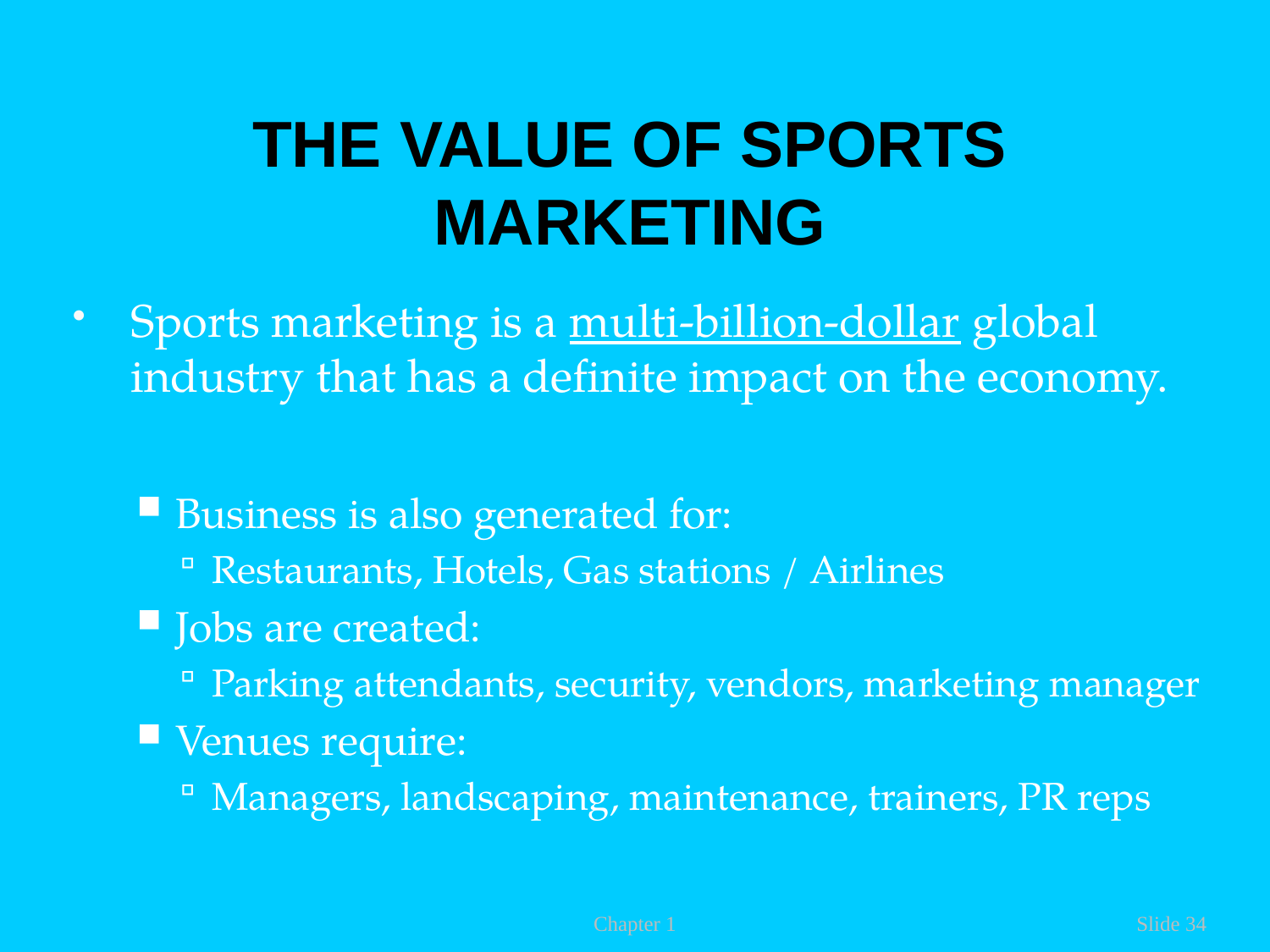

# THE VALUE OF SPORTS MARKETING
Sports marketing is a multi-billion-dollar global industry that has a definite impact on the economy.

Business is also generated for:
Restaurants, Hotels, Gas stations / Airlines
Jobs are created:
Parking attendants, security, vendors, marketing manager
Venues require:
Managers, landscaping, maintenance, trainers, PR reps
Chapter 1
Slide 34